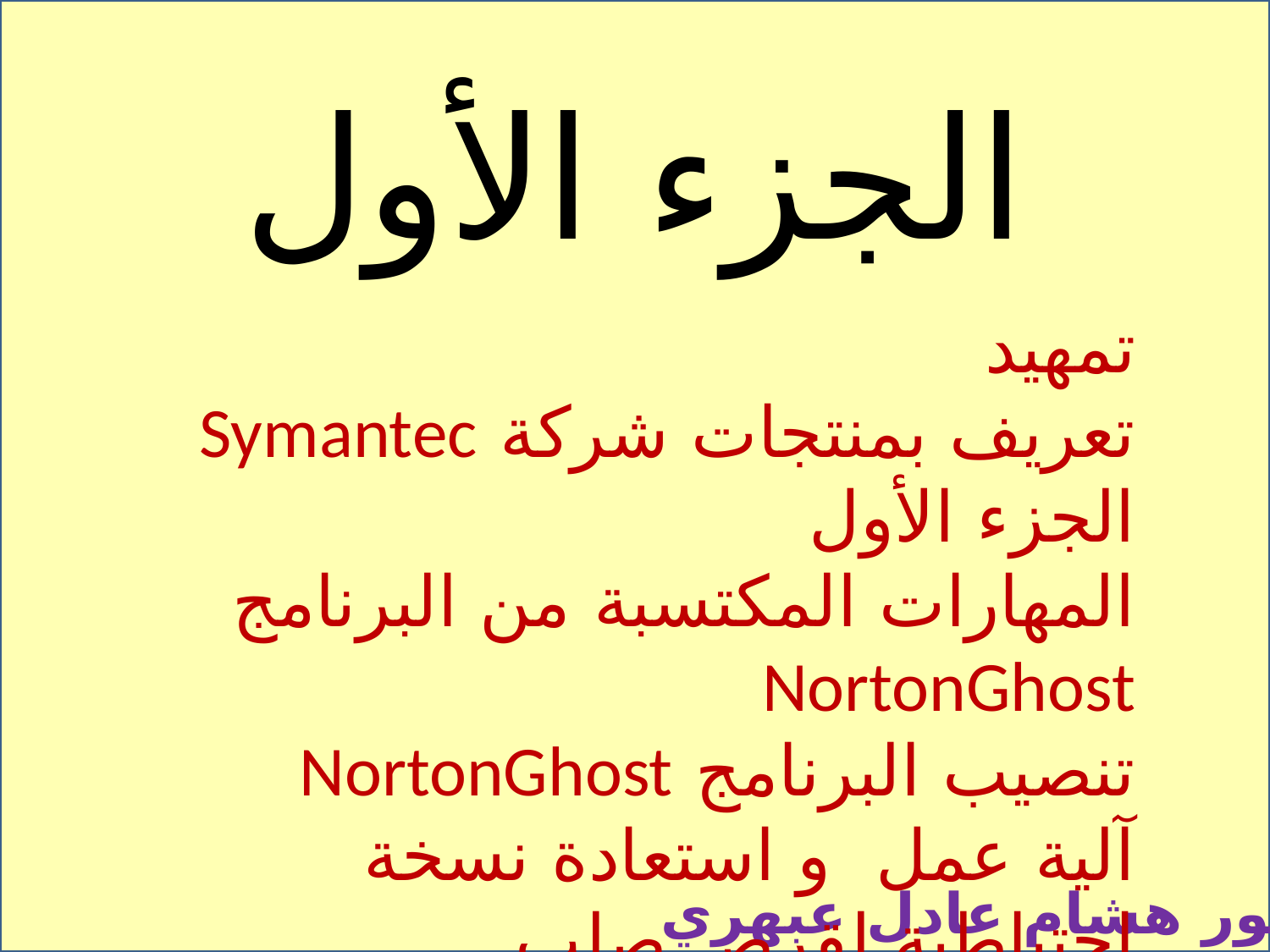

الجزء الأول
تمهيد
تعريف بمنتجات شركة Symantec
الجزء الأول
المهارات المكتسبة من البرنامج NortonGhost
تنصيب البرنامج NortonGhost
آلية عمل  و استعادة نسخة احتياطية لقرص صلب
الدكتور هشام عادل عبهري